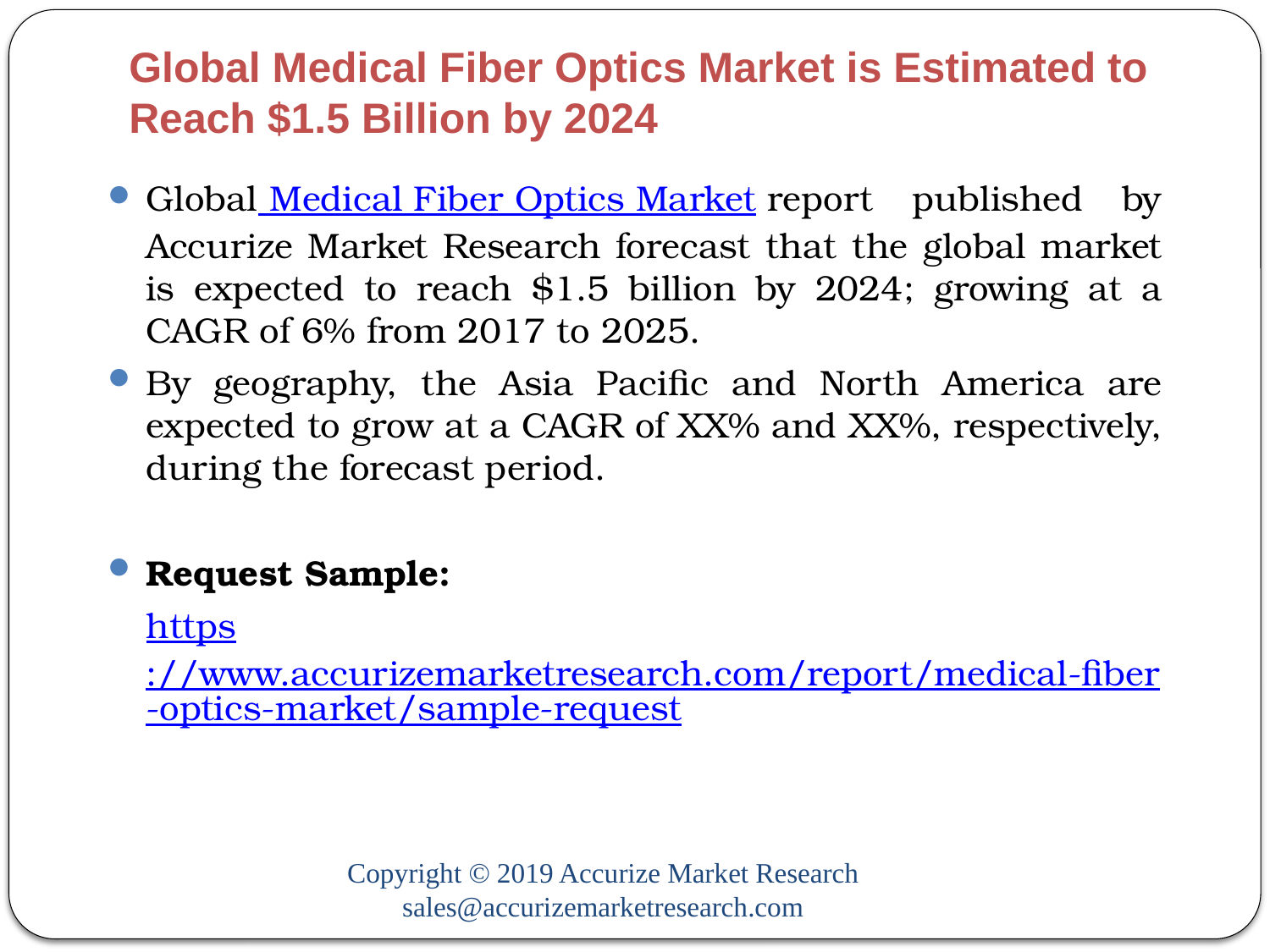

# Global Medical Fiber Optics Market is Estimated to Reach $1.5 Billion by 2024
Global Medical Fiber Optics Market report published by Accurize Market Research forecast that the global market is expected to reach $1.5 billion by 2024; growing at a CAGR of 6% from 2017 to 2025.
By geography, the Asia Pacific and North America are expected to grow at a CAGR of XX% and XX%, respectively, during the forecast period.

Request Sample:
https://www.accurizemarketresearch.com/report/medical-fiber-optics-market/sample-request

Copyright © 2019 Accurize Market Research sales@accurizemarketresearch.com